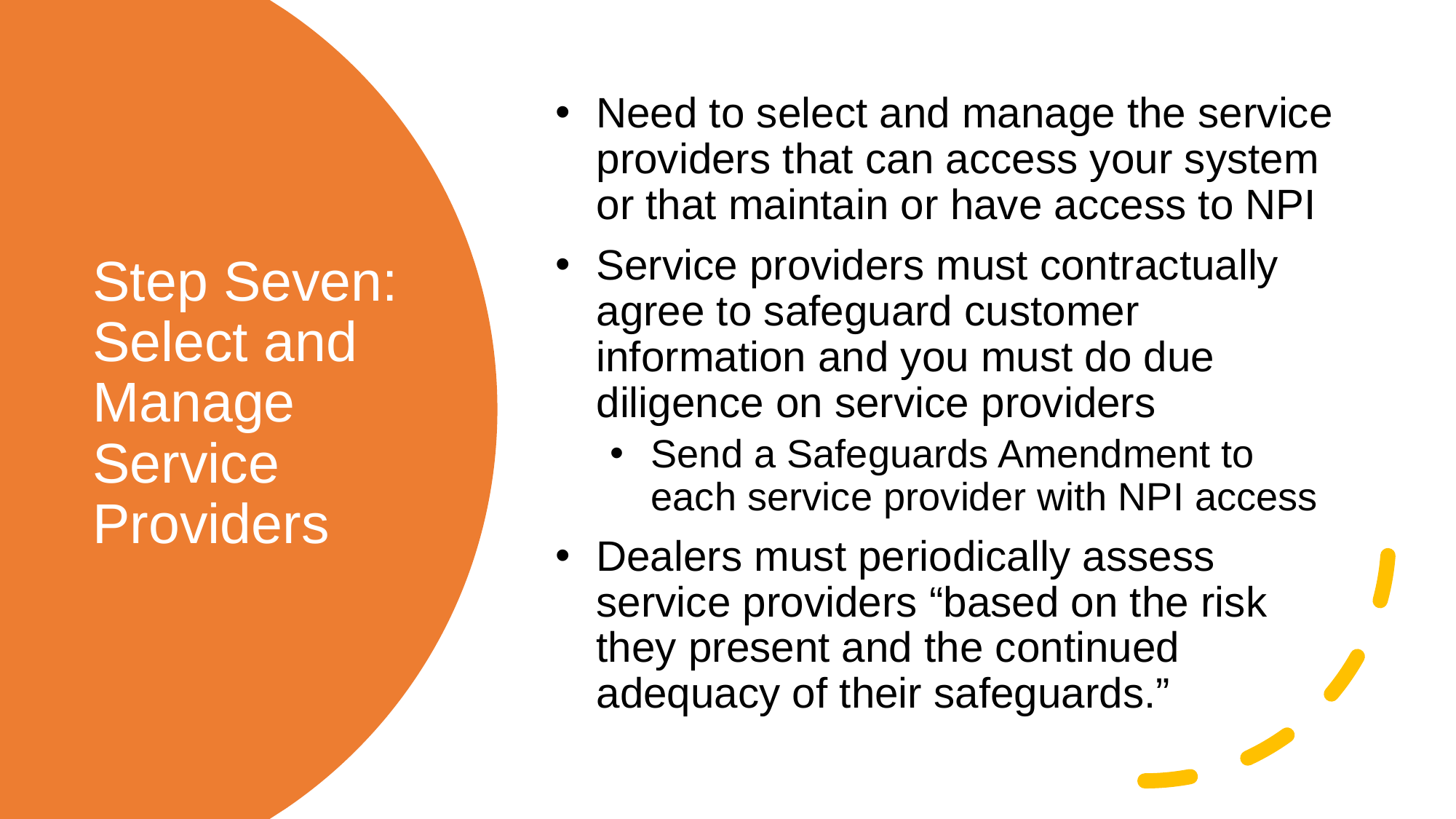

Need to select and manage the service providers that can access your system or that maintain or have access to NPI
Service providers must contractually agree to safeguard customer information and you must do due diligence on service providers
Send a Safeguards Amendment to each service provider with NPI access
Dealers must periodically assess service providers “based on the risk they present and the continued adequacy of their safeguards.”
# Step Seven: Select and Manage Service Providers